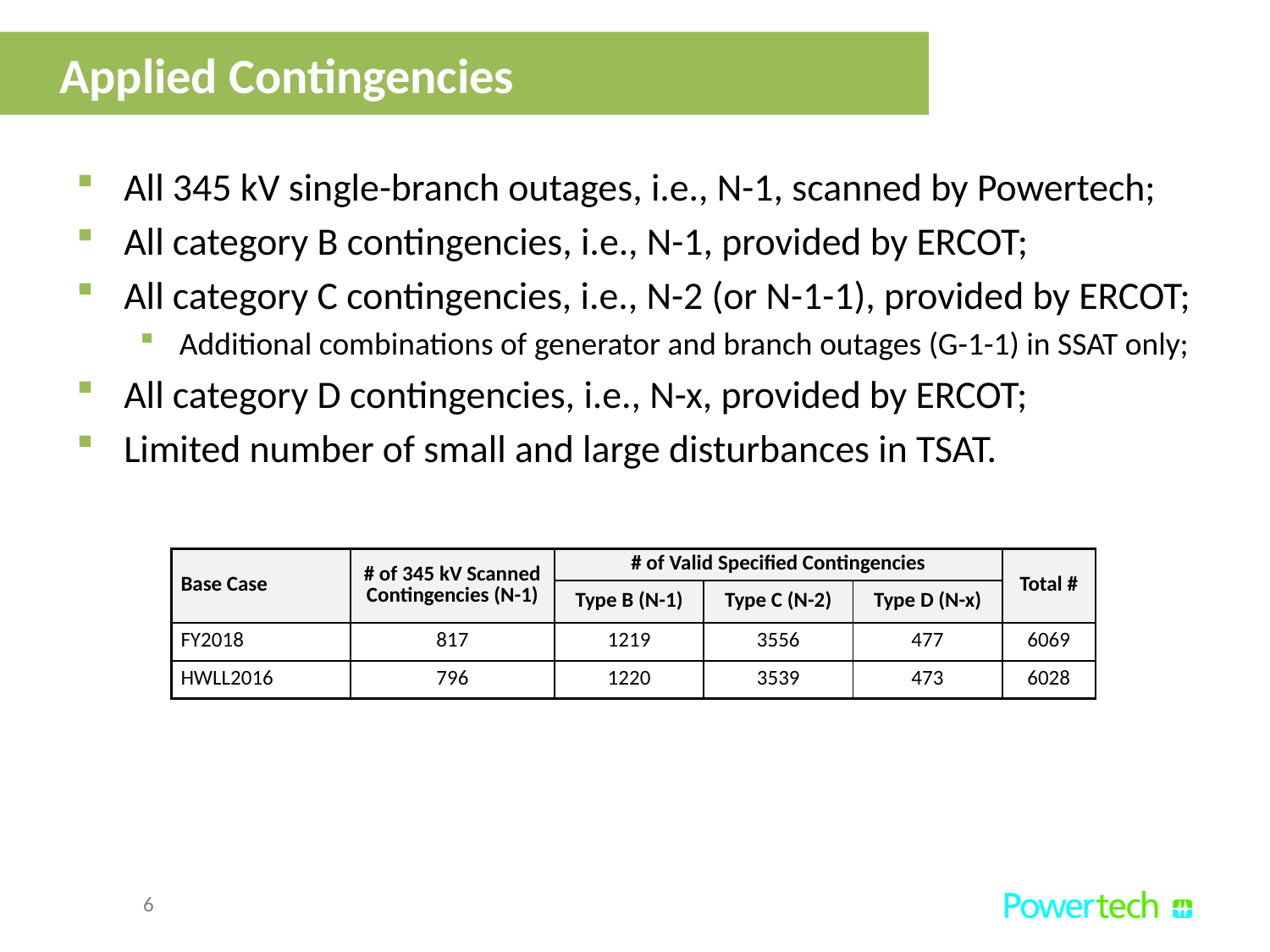

Applied Contingencies
All 345 kV single-branch outages, i.e., N-1, scanned by Powertech;
All category B contingencies, i.e., N-1, provided by ERCOT;
All category C contingencies, i.e., N-2 (or N-1-1), provided by ERCOT;
Additional combinations of generator and branch outages (G-1-1) in SSAT only;
All category D contingencies, i.e., N-x, provided by ERCOT;
Limited number of small and large disturbances in TSAT.
| Base Case | # of 345 kV Scanned Contingencies (N-1) | # of Valid Specified Contingencies |  |  | Total # |
| --- | --- | --- | --- | --- | --- |
|  |  | Type B (N-1) | Type C (N-2) | Type D (N-x) |  |
| FY2018 | 817 | 1219 | 3556 | 477 | 6069 |
| HWLL2016 | 796 | 1220 | 3539 | 473 | 6028 |
6